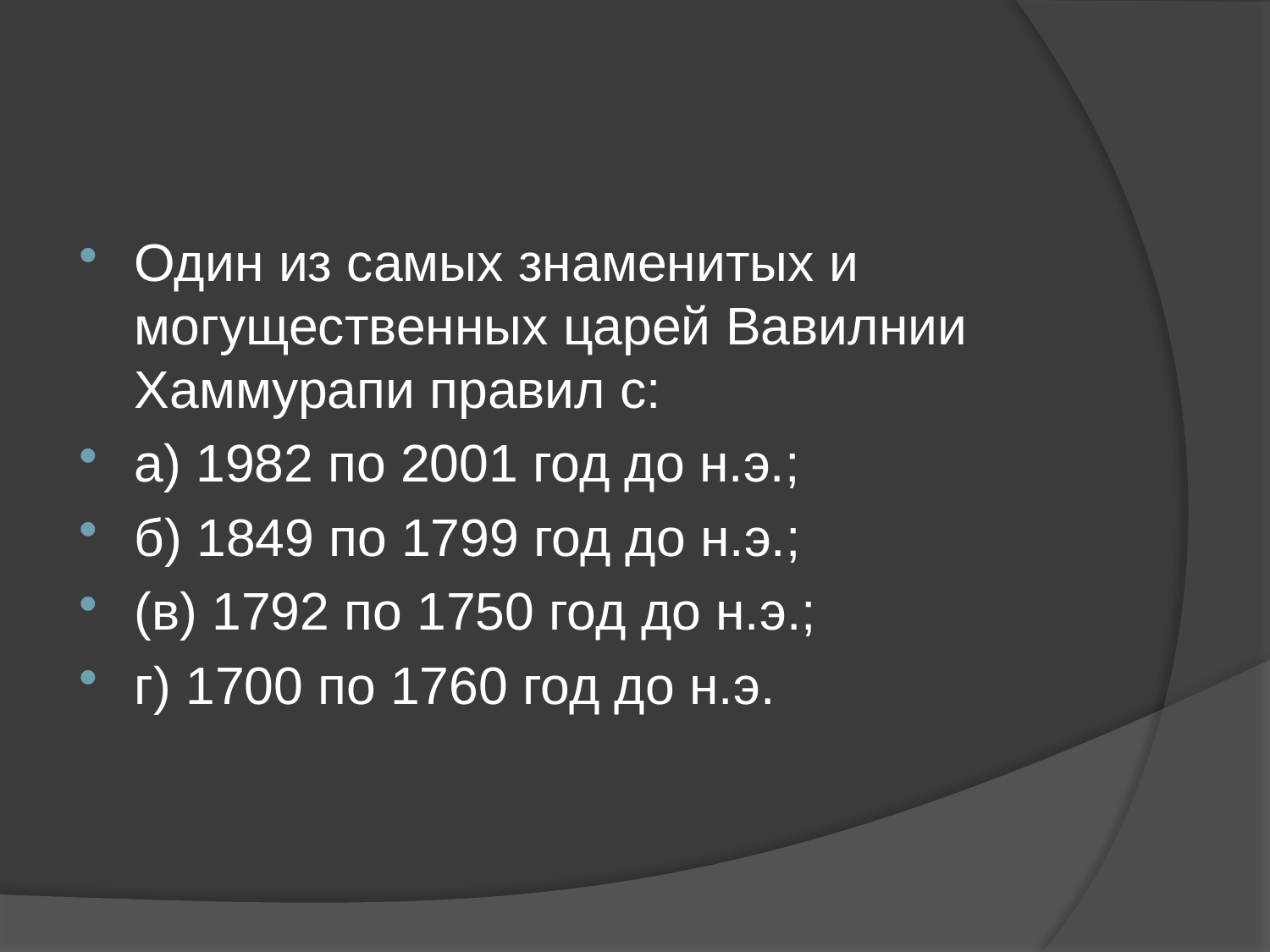

#
Один из самых знаменитых и могущественных царей Вавилнии Хаммурапи правил с:
а) 1982 по 2001 год до н.э.;
б) 1849 по 1799 год до н.э.;
(в) 1792 по 1750 год до н.э.;
г) 1700 по 1760 год до н.э.